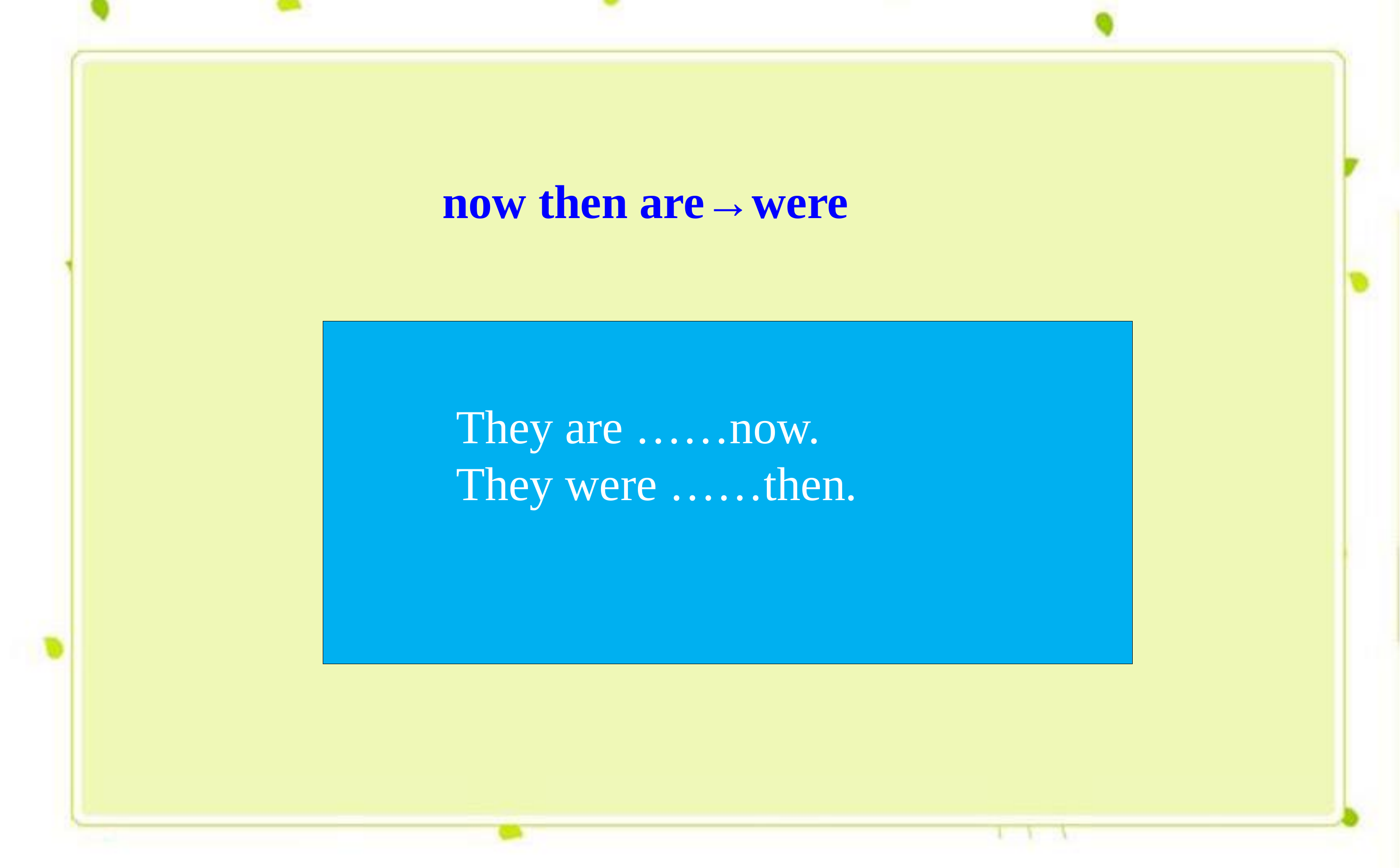

now then are→were

They are ……now.
They were ……then.